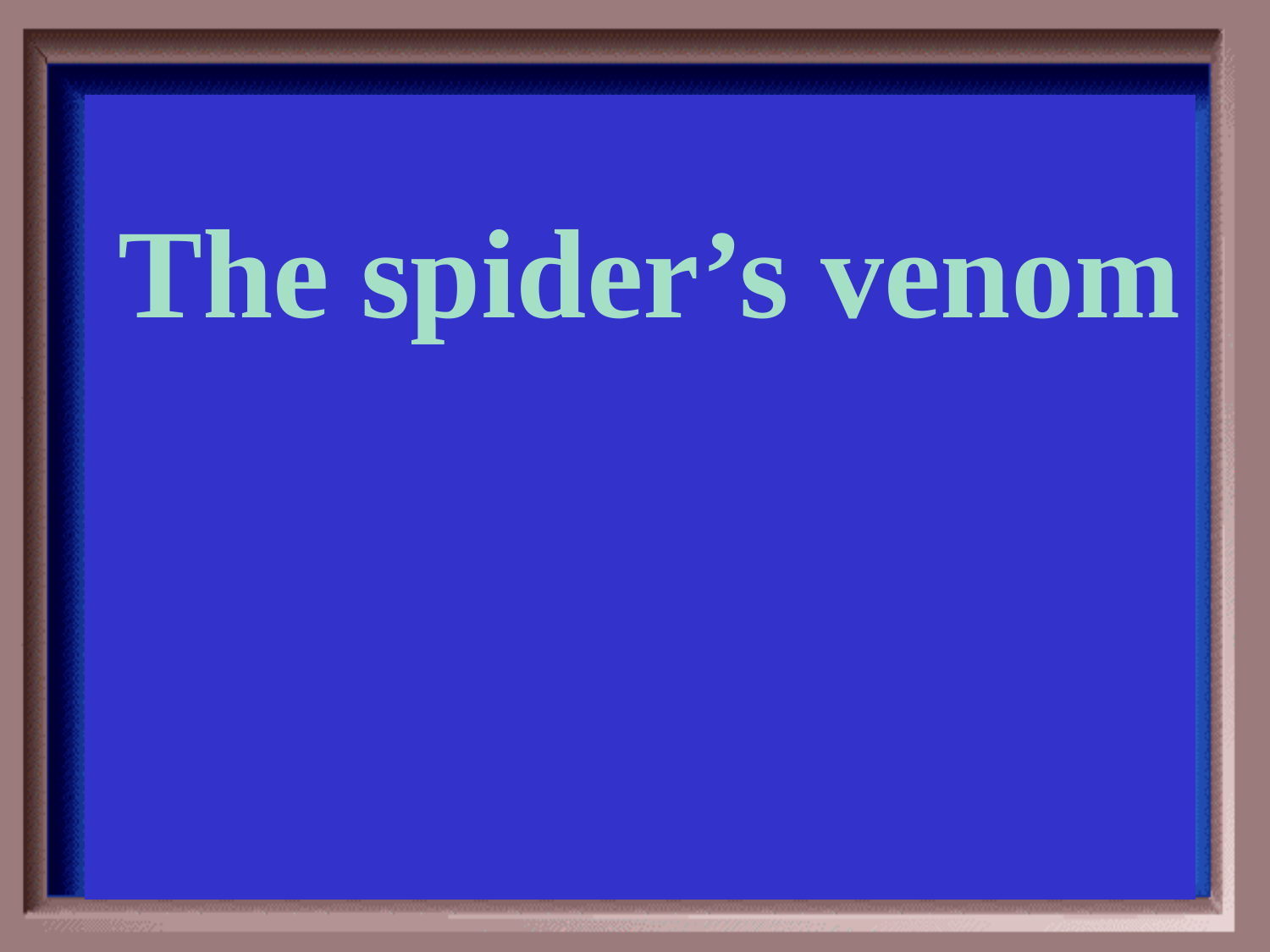

Category #6 $200 Question

The spider’s venom